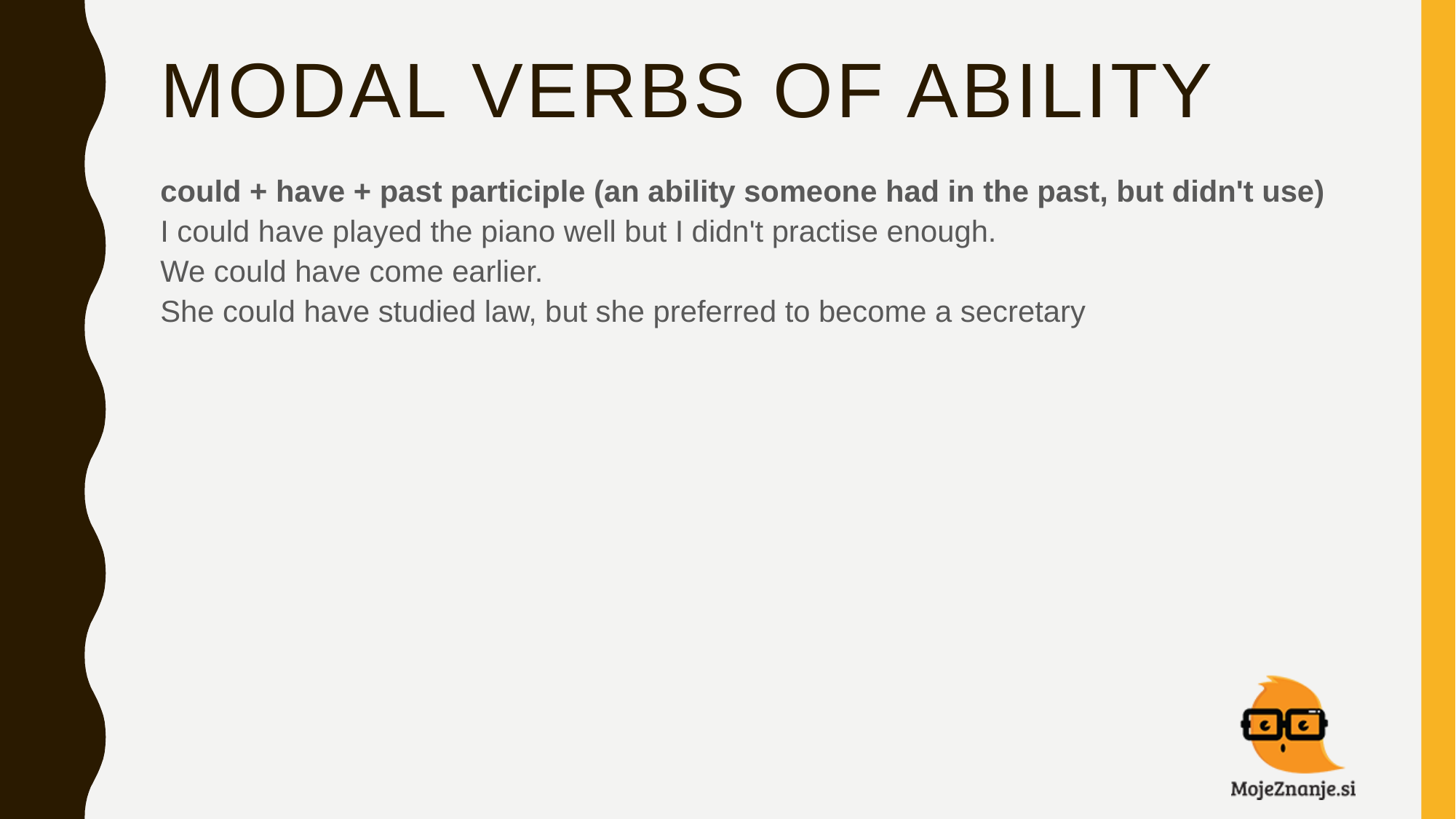

# MODAL VERBS OF ABILITY
could + have + past participle (an ability someone had in the past, but didn't use)
I could have played the piano well but I didn't practise enough.
We could have come earlier.
She could have studied law, but she preferred to become a secretary